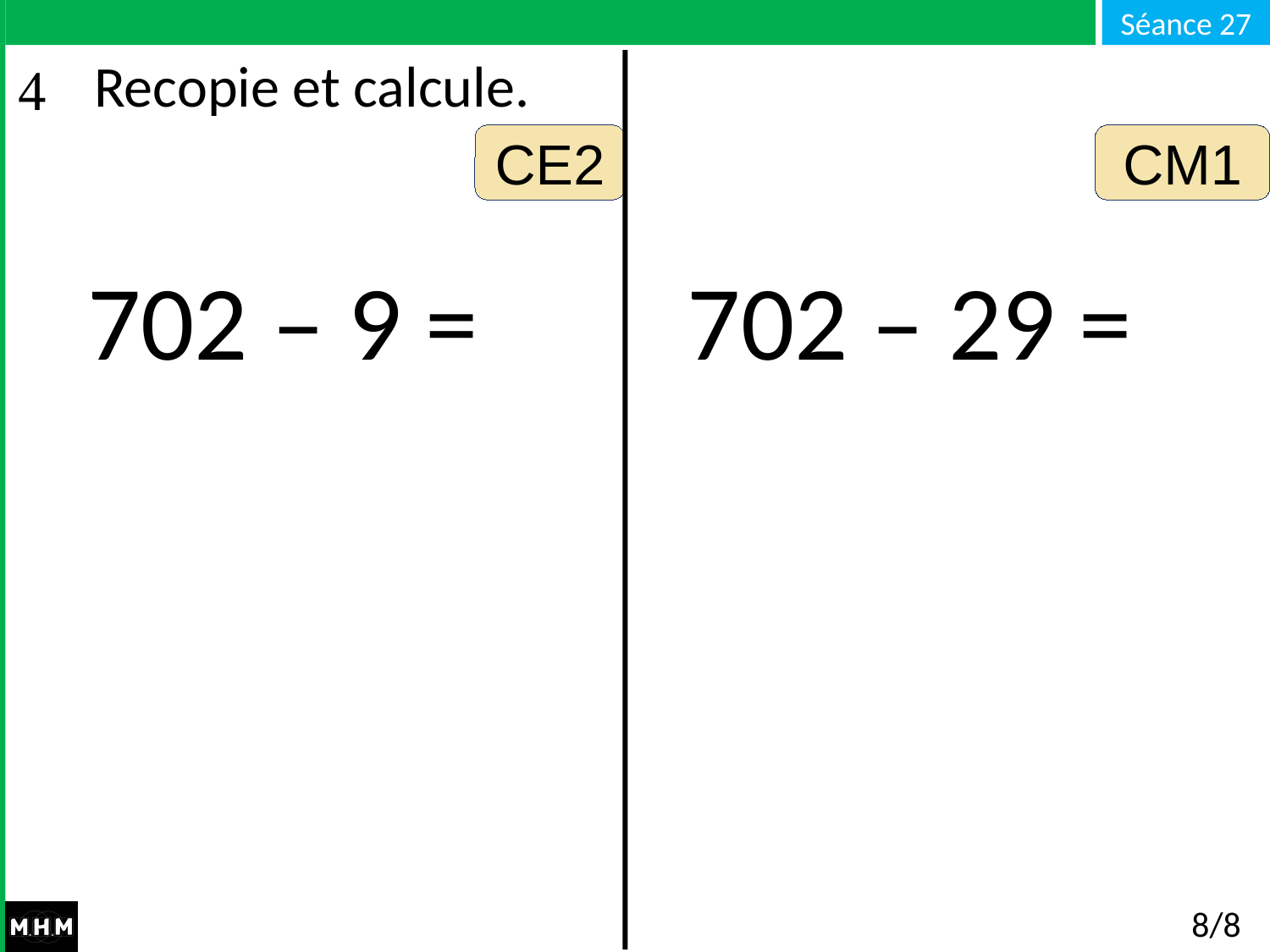

# Recopie et calcule.
CE2
CM1
702 – 9 =
702 – 29 =
8/8